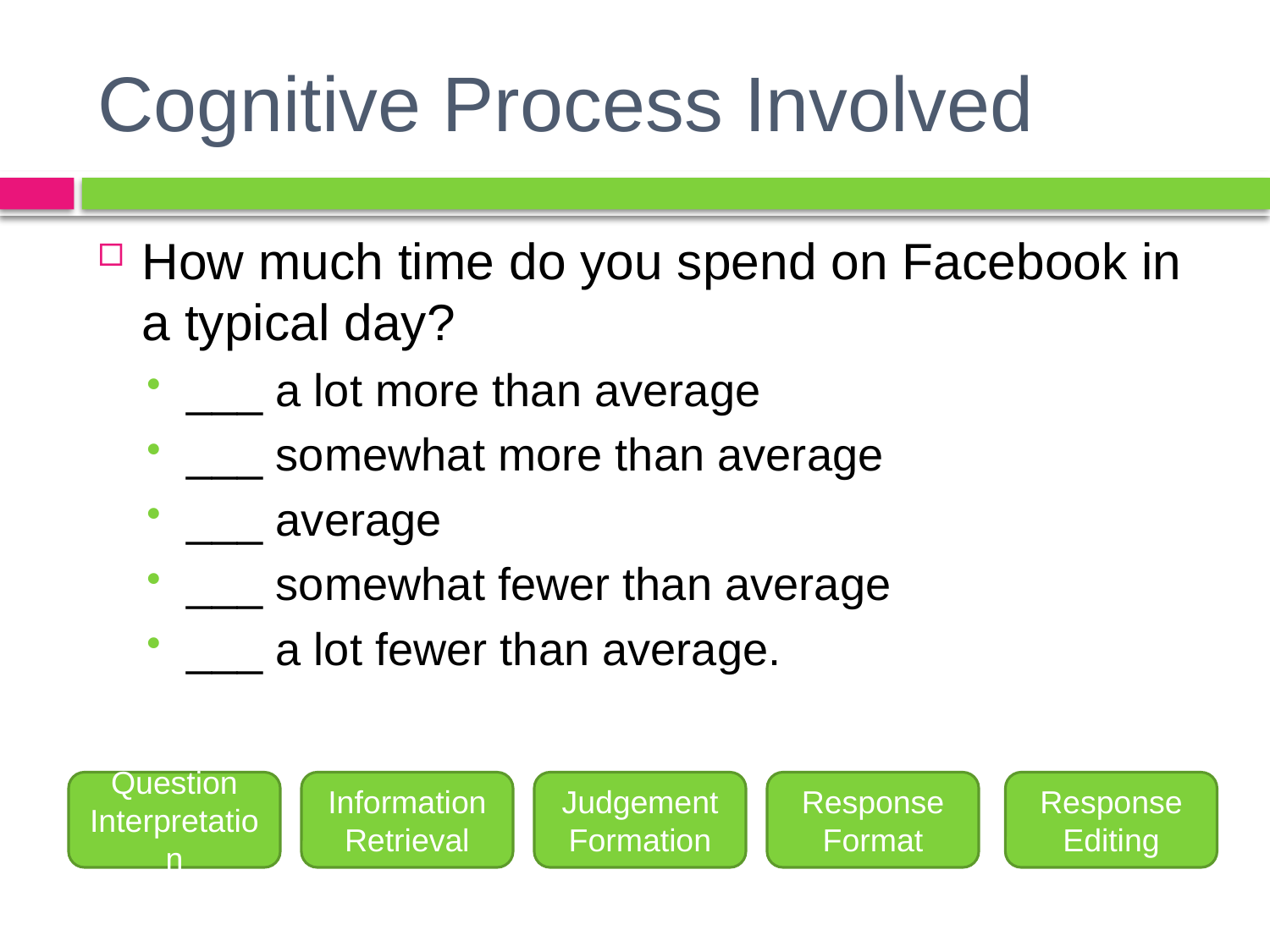

# Cognitive Process Involved
How much time do you spend on Facebook in a typical day?
___ a lot more than average
___ somewhat more than average
___ average
___ somewhat fewer than average
___ a lot fewer than average.
Question Interpretation
Information Retrieval
Judgement Formation
Response Format
Response Editing